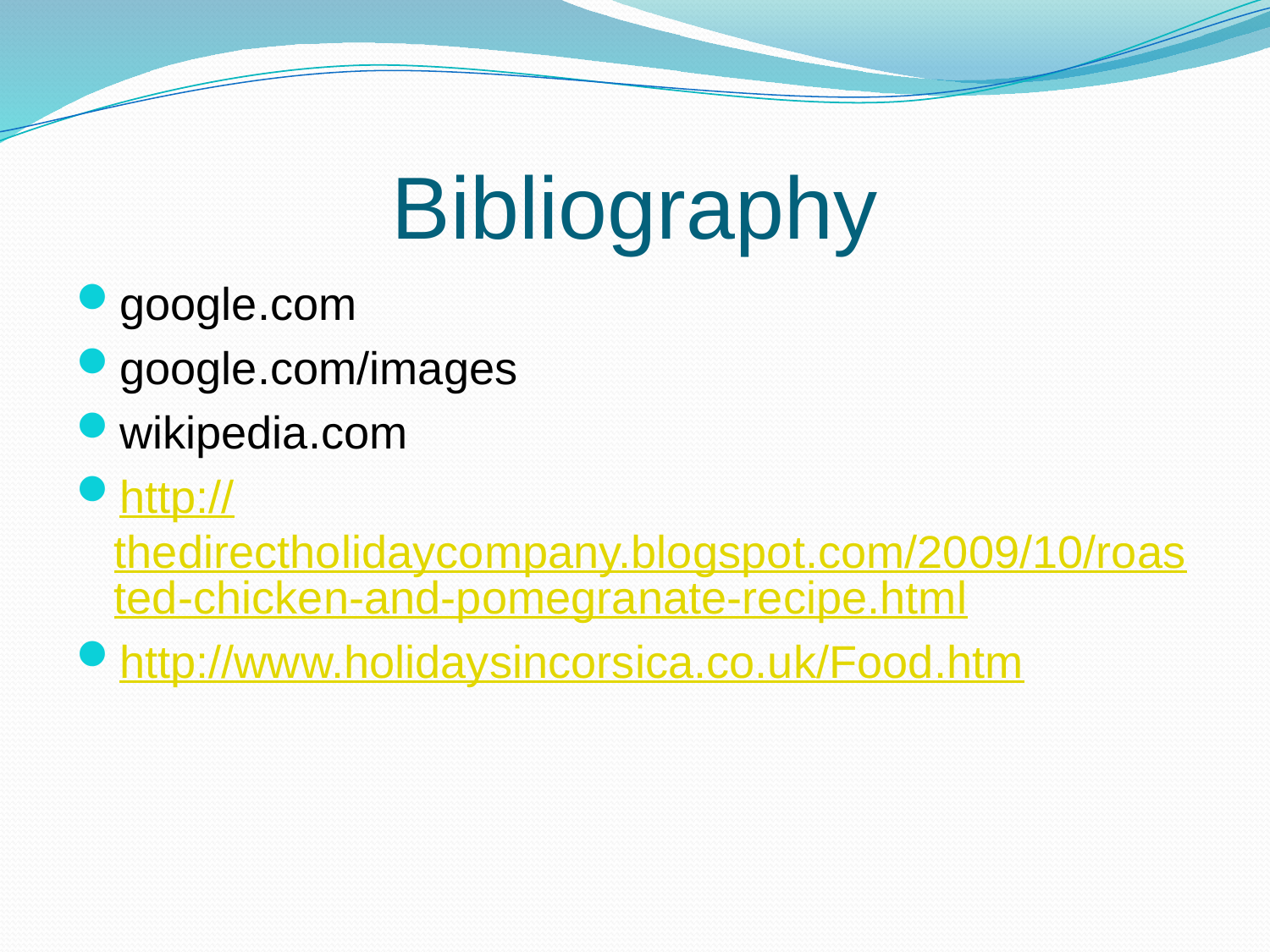

# Bibliography
google.com
google.com/images
wikipedia.com
http://thedirectholidaycompany.blogspot.com/2009/10/roasted-chicken-and-pomegranate-recipe.html
http://www.holidaysincorsica.co.uk/Food.htm